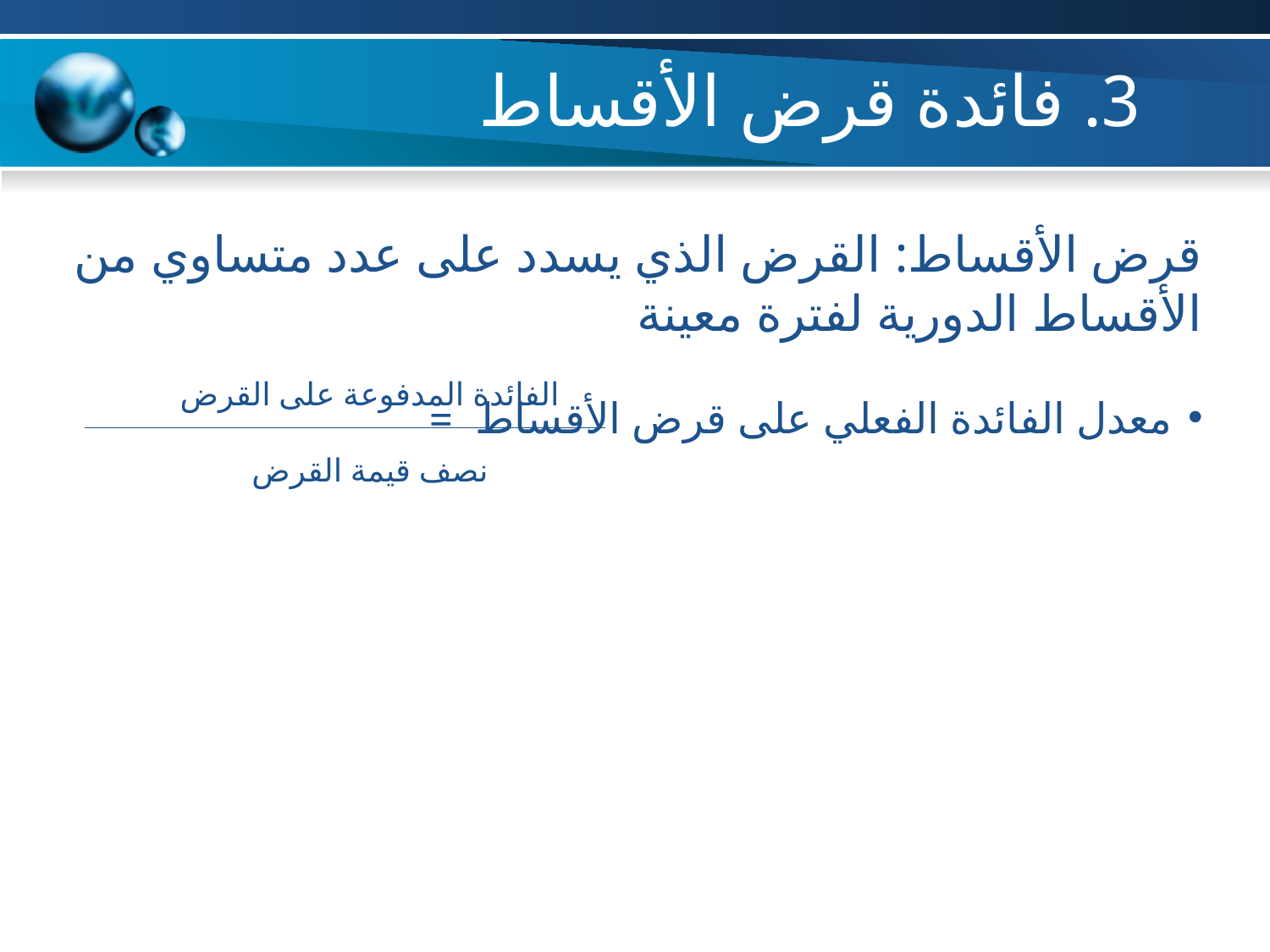

# 3. فائدة قرض الأقساط
قرض الأقساط: القرض الذي يسدد على عدد متساوي من الأقساط الدورية لفترة معينة

معدل الفائدة الفعلي على قرض الأقساط  =

الفائدة المدفوعة على القرض

نصف قيمة القرض